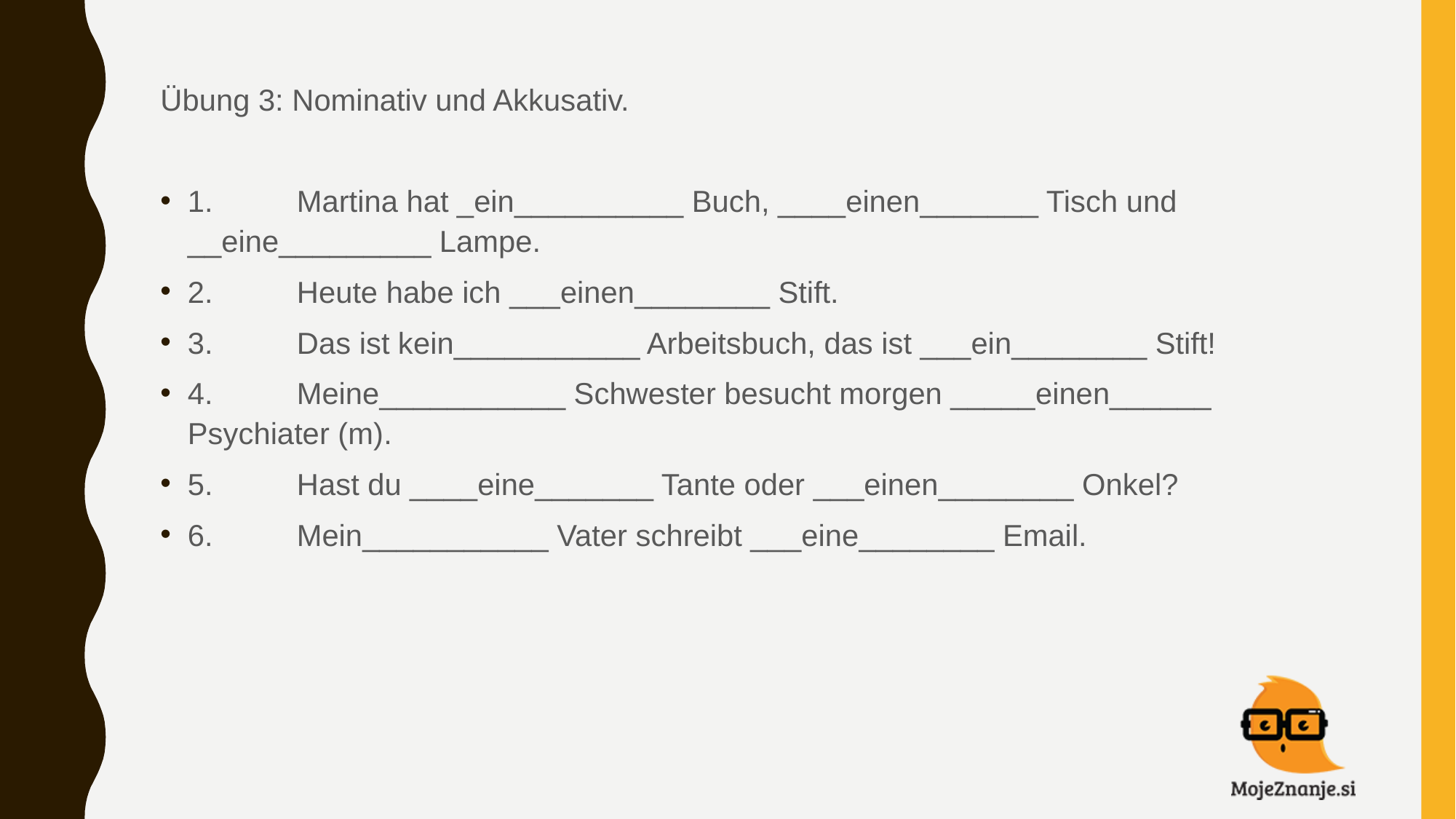

Übung 3: Nominativ und Akkusativ.

1.	Martina hat _ein__________ Buch, ____einen_______ Tisch und __eine_________ Lampe.
2.	Heute habe ich ___einen________ Stift.
3.	Das ist kein___________ Arbeitsbuch, das ist ___ein________ Stift!
4.	Meine___________ Schwester besucht morgen _____einen______ Psychiater (m).
5.	Hast du ____eine_______ Tante oder ___einen________ Onkel?
6.	Mein___________ Vater schreibt ___eine________ Email.